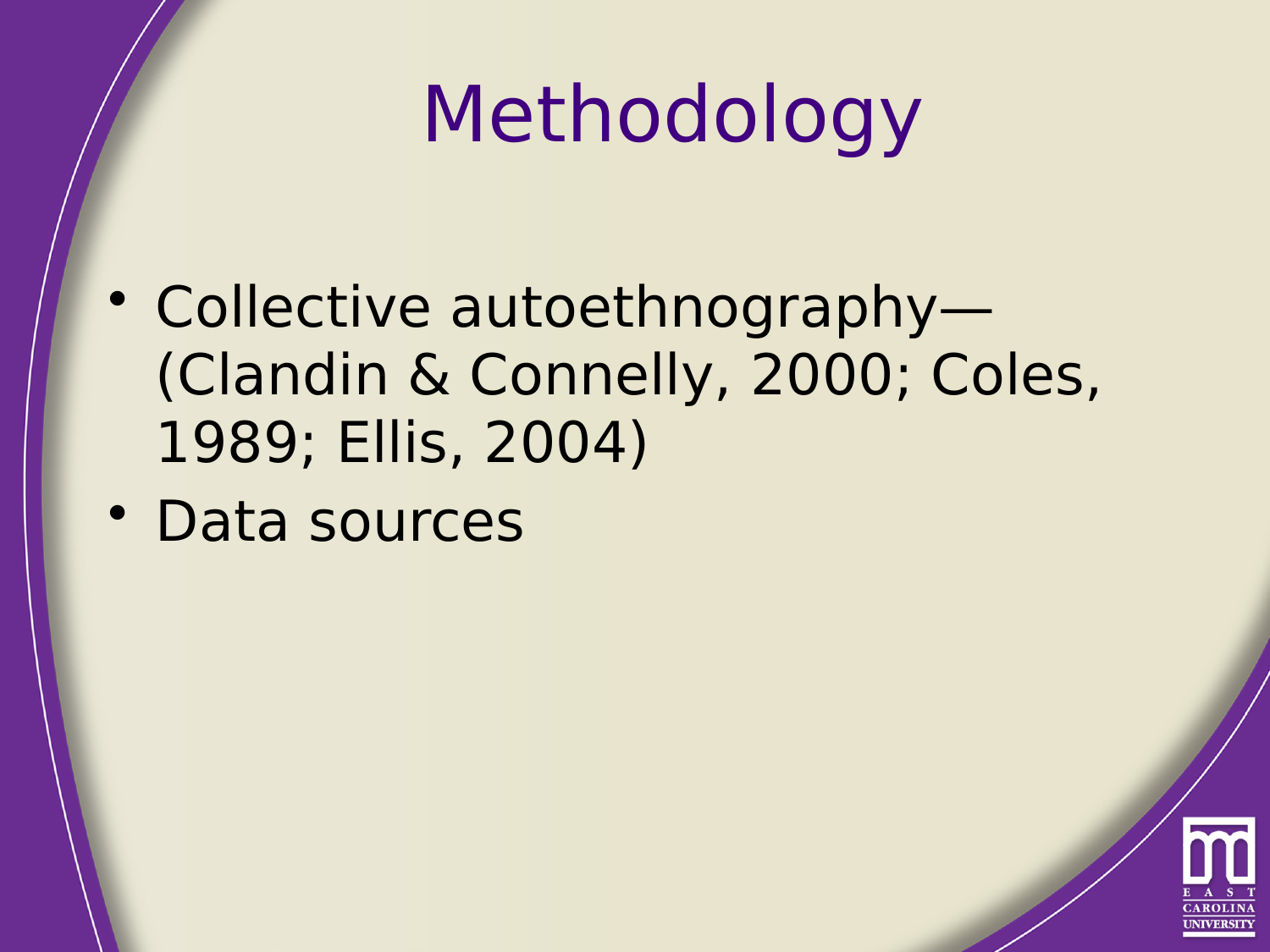

# Methodology
Collective autoethnography—(Clandin & Connelly, 2000; Coles, 1989; Ellis, 2004)
Data sources